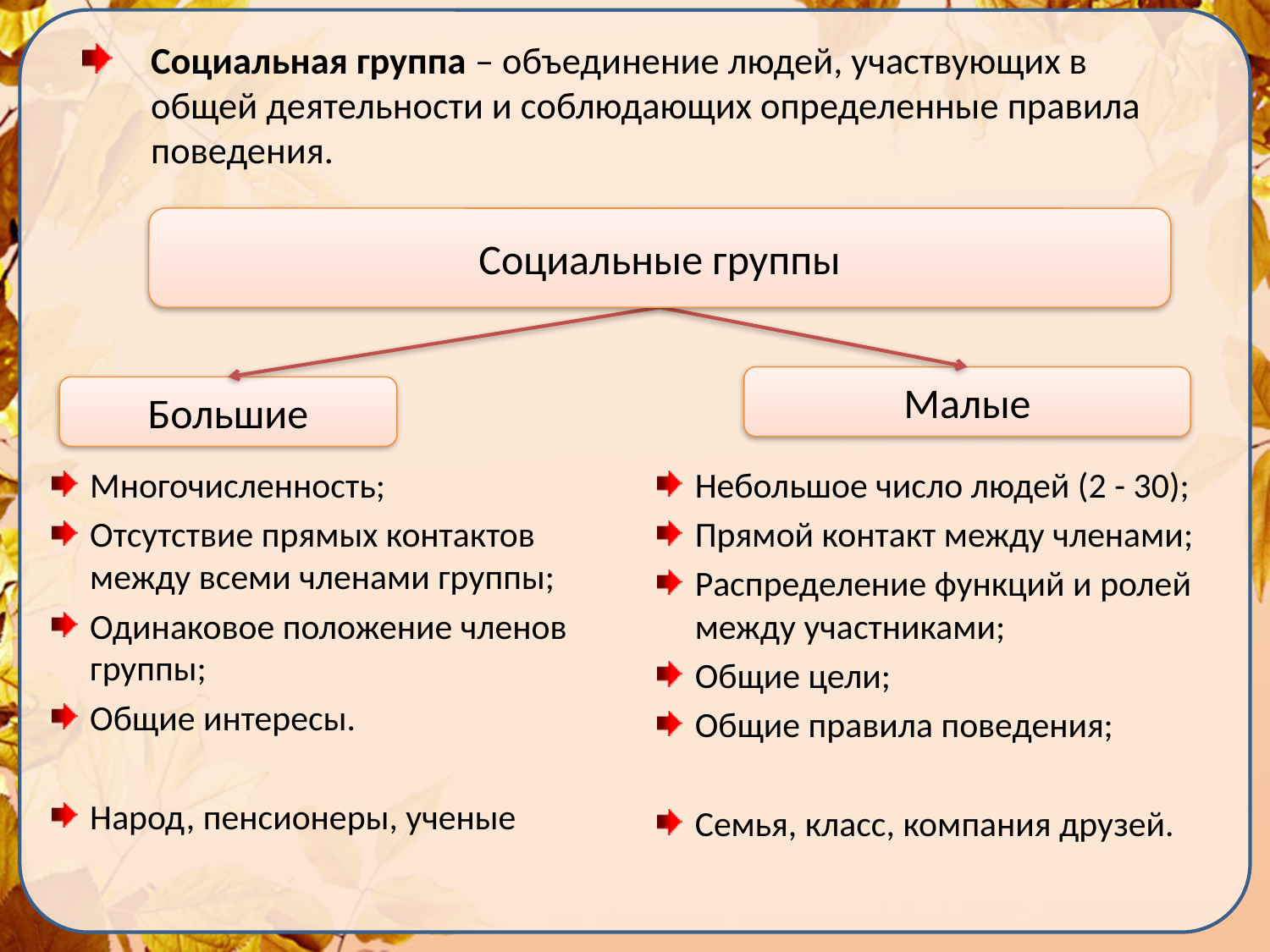

Социальная группа – объединение людей, участвующих в общей деятельности и соблюдающих определенные правила поведения.
Социальные группы
Малые
Большие
Многочисленность;
Отсутствие прямых контактов между всеми членами группы;
Одинаковое положение членов группы;
Общие интересы.

Народ, пенсионеры, ученые
Небольшое число людей (2 - 30);
Прямой контакт между членами;
Распределение функций и ролей между участниками;
Общие цели;
Общие правила поведения;

Семья, класс, компания друзей.